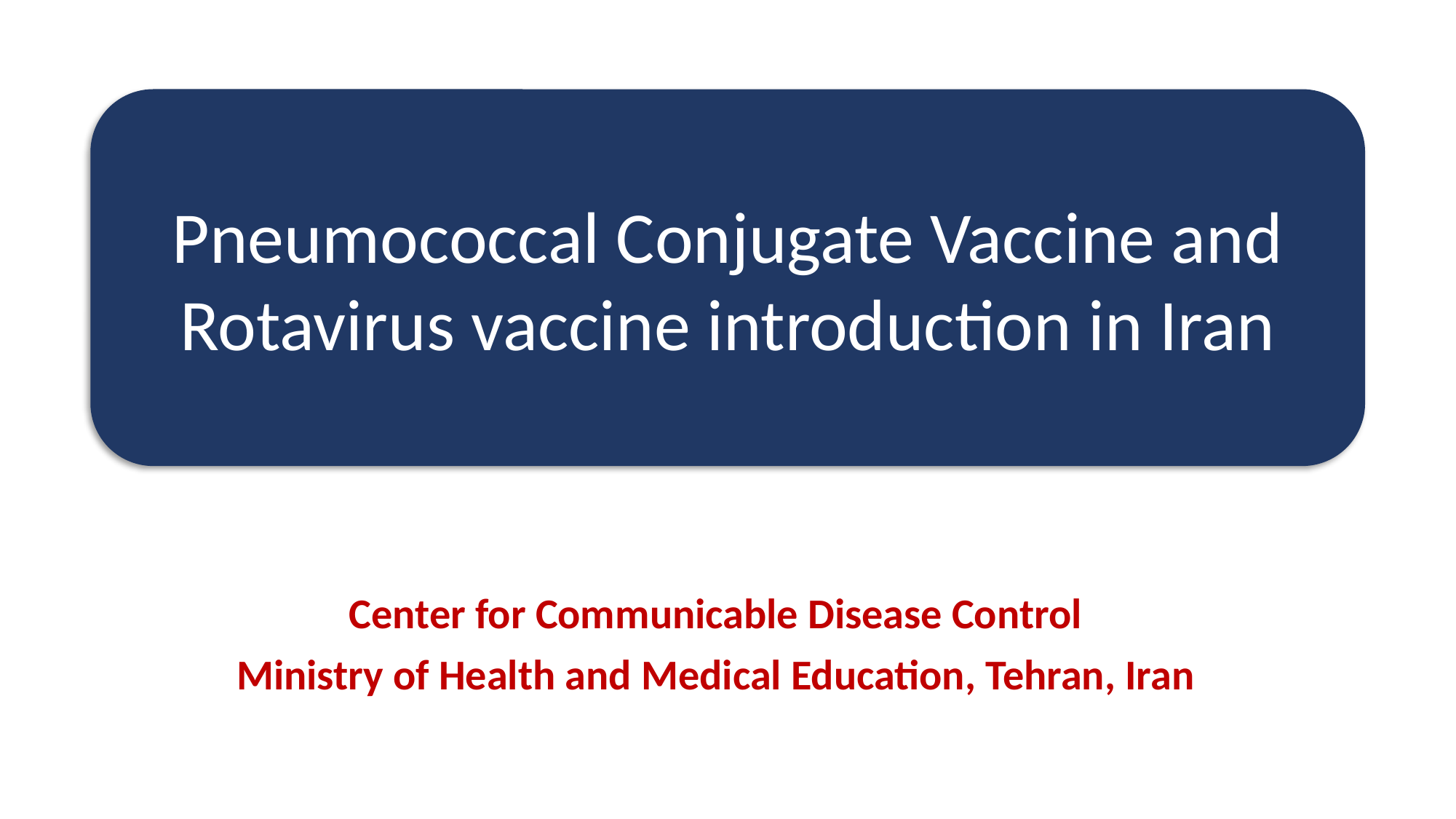

Pneumococcal Conjugate Vaccine and Rotavirus vaccine introduction in Iran
Center for Communicable Disease Control
Ministry of Health and Medical Education, Tehran, Iran